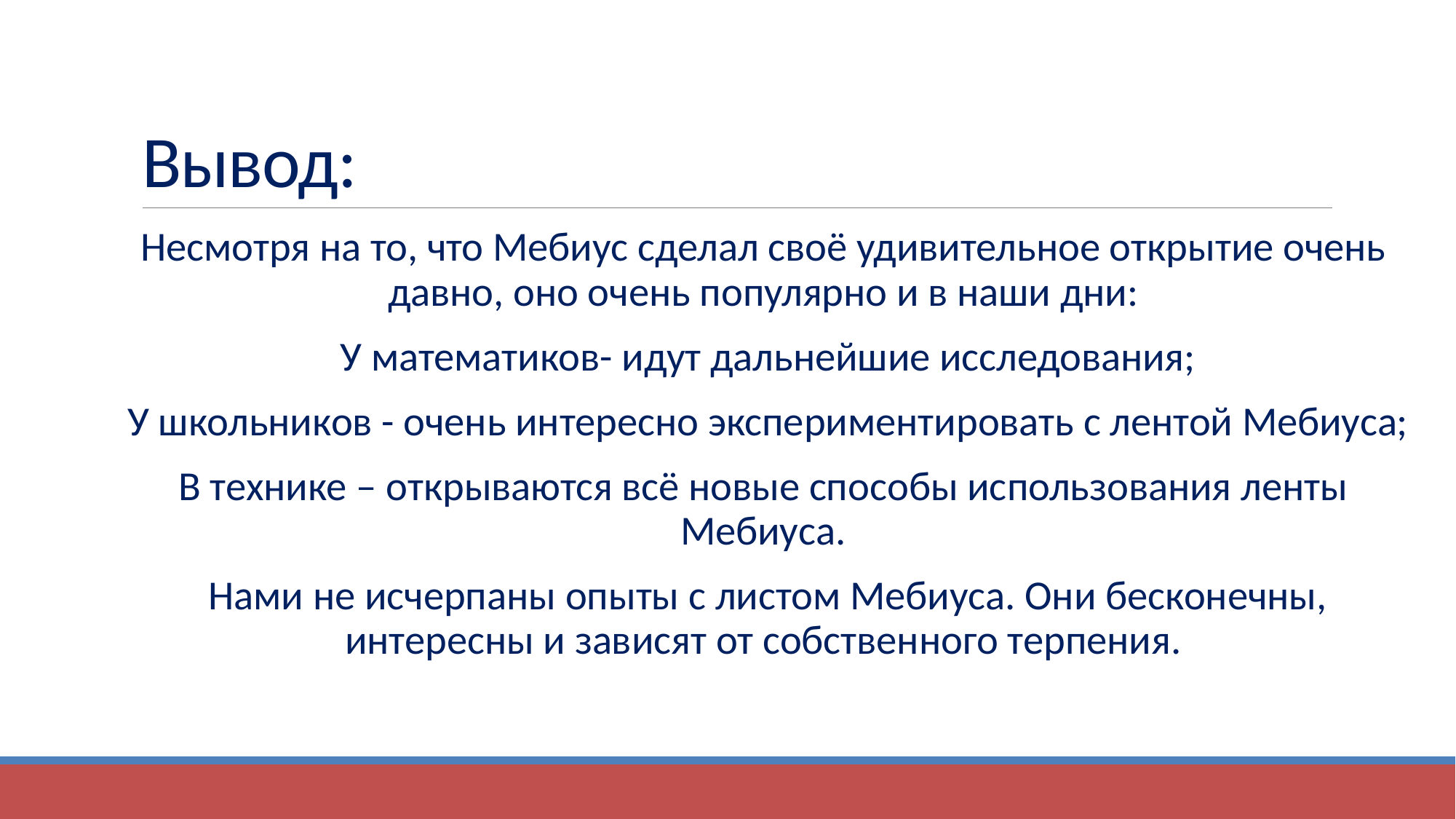

# Вывод:
Несмотря на то, что Мебиус сделал своё удивительное открытие очень давно, оно очень популярно и в наши дни:
 У математиков- идут дальнейшие исследования;
 У школьников - очень интересно экспериментировать с лентой Мебиуса;
В технике – открываются всё новые способы использования ленты Мебиуса.
 Нами не исчерпаны опыты с листом Мебиуса. Они бесконечны, интересны и зависят от собственного терпения.